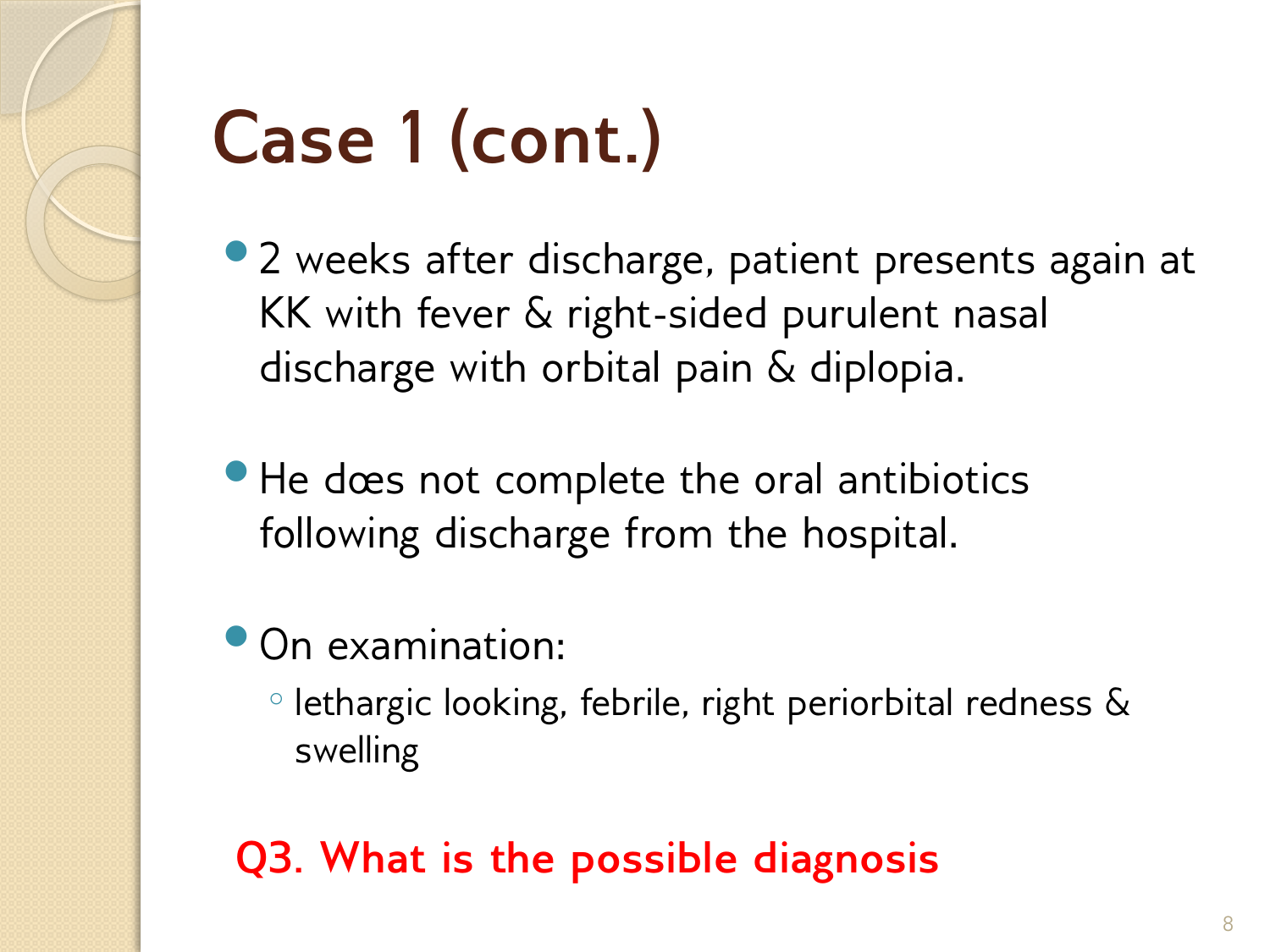

# Case 1 (cont.)
2 weeks after discharge, patient presents again at KK with fever & right-sided purulent nasal discharge with orbital pain & diplopia.

He does not complete the oral antibiotics following discharge from the hospital.

On examination:
lethargic looking, febrile, right periorbital redness & swelling

 Q3. What is the possible diagnosis

8